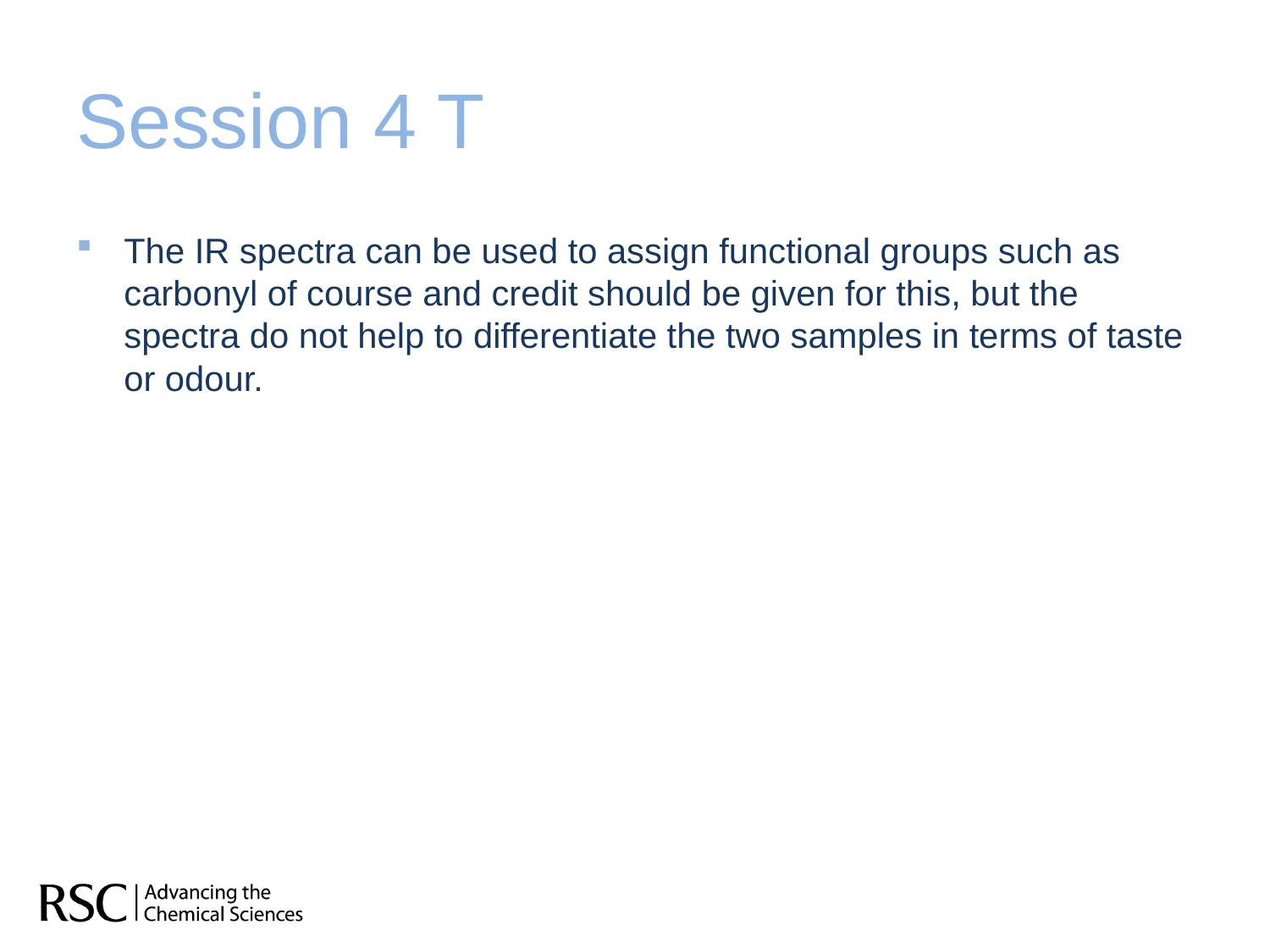

# Session 4 T
The IR spectra can be used to assign functional groups such as carbonyl of course and credit should be given for this, but the spectra do not help to differentiate the two samples in terms of taste or odour.